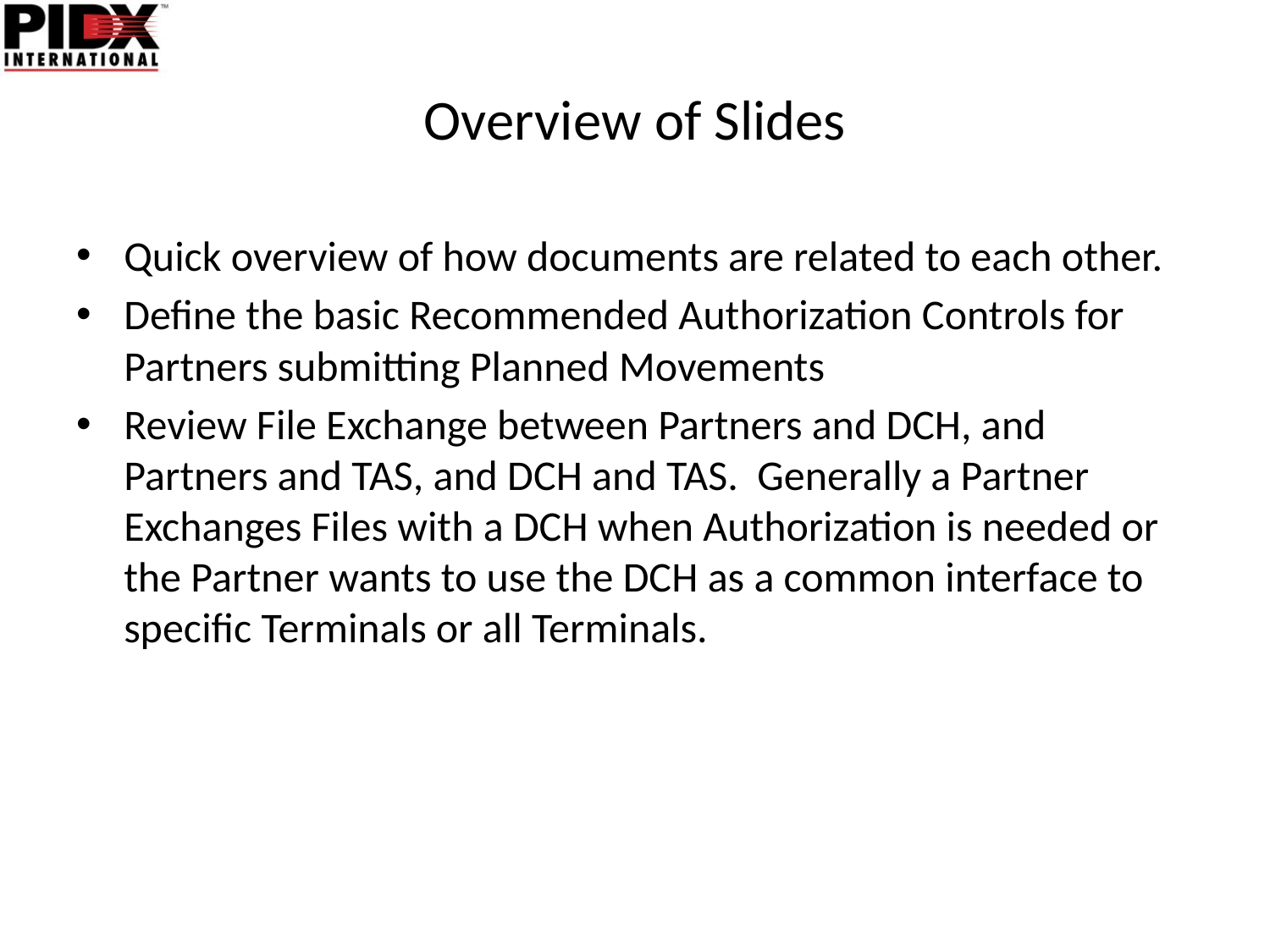

# Overview of Slides
Quick overview of how documents are related to each other.
Define the basic Recommended Authorization Controls for Partners submitting Planned Movements
Review File Exchange between Partners and DCH, and Partners and TAS, and DCH and TAS.  Generally a Partner Exchanges Files with a DCH when Authorization is needed or the Partner wants to use the DCH as a common interface to specific Terminals or all Terminals.